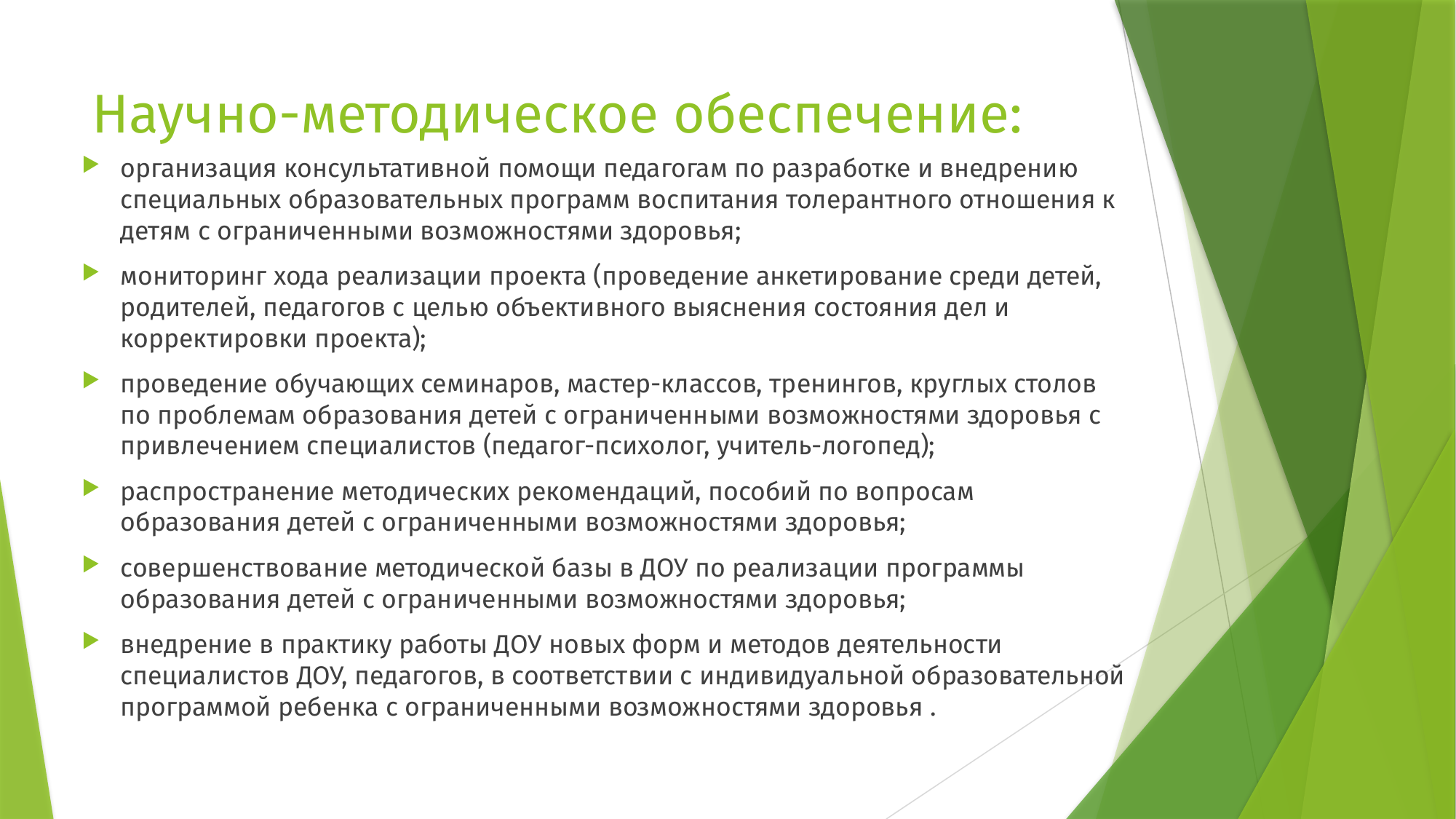

# Научно-методическое обеспечение:
организация консультативной помощи педагогам по разработке и внедрению специальных образовательных программ воспитания толерантного отношения к детям с ограниченными возможностями здоровья;
мониторинг хода реализации проекта (проведение анкетирование среди детей, родителей, педагогов с целью объективного выяснения состояния дел и корректировки проекта);
проведение обучающих семинаров, мастер-классов, тренингов, круглых столов по проблемам образования детей с ограниченными возможностями здоровья с привлечением специалистов (педагог-психолог, учитель-логопед);
распространение методических рекомендаций, пособий по вопросам образования детей с ограниченными возможностями здоровья;
совершенствование методической базы в ДОУ по реализации программы образования детей с ограниченными возможностями здоровья;
внедрение в практику работы ДОУ новых форм и методов деятельности специалистов ДОУ, педагогов, в соответствии с индивидуальной образовательной программой ребенка с ограниченными возможностями здоровья .